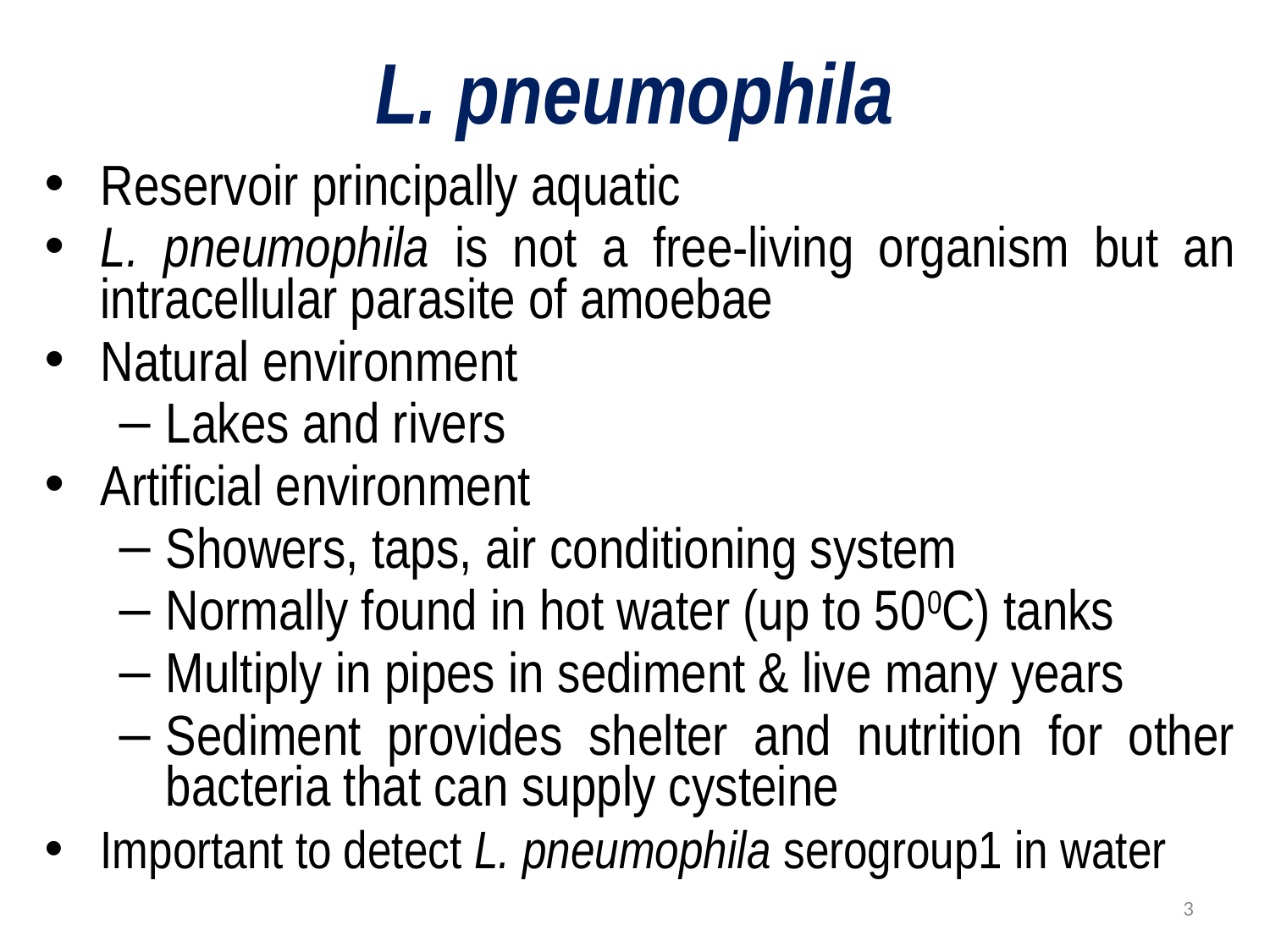

# L. pneumophila
Reservoir principally aquatic
L. pneumophila is not a free-living organism but an intracellular parasite of amoebae
Natural environment
Lakes and rivers
Artificial environment
Showers, taps, air conditioning system
Normally found in hot water (up to 500C) tanks
Multiply in pipes in sediment & live many years
Sediment provides shelter and nutrition for other bacteria that can supply cysteine
Important to detect L. pneumophila serogroup1 in water

3